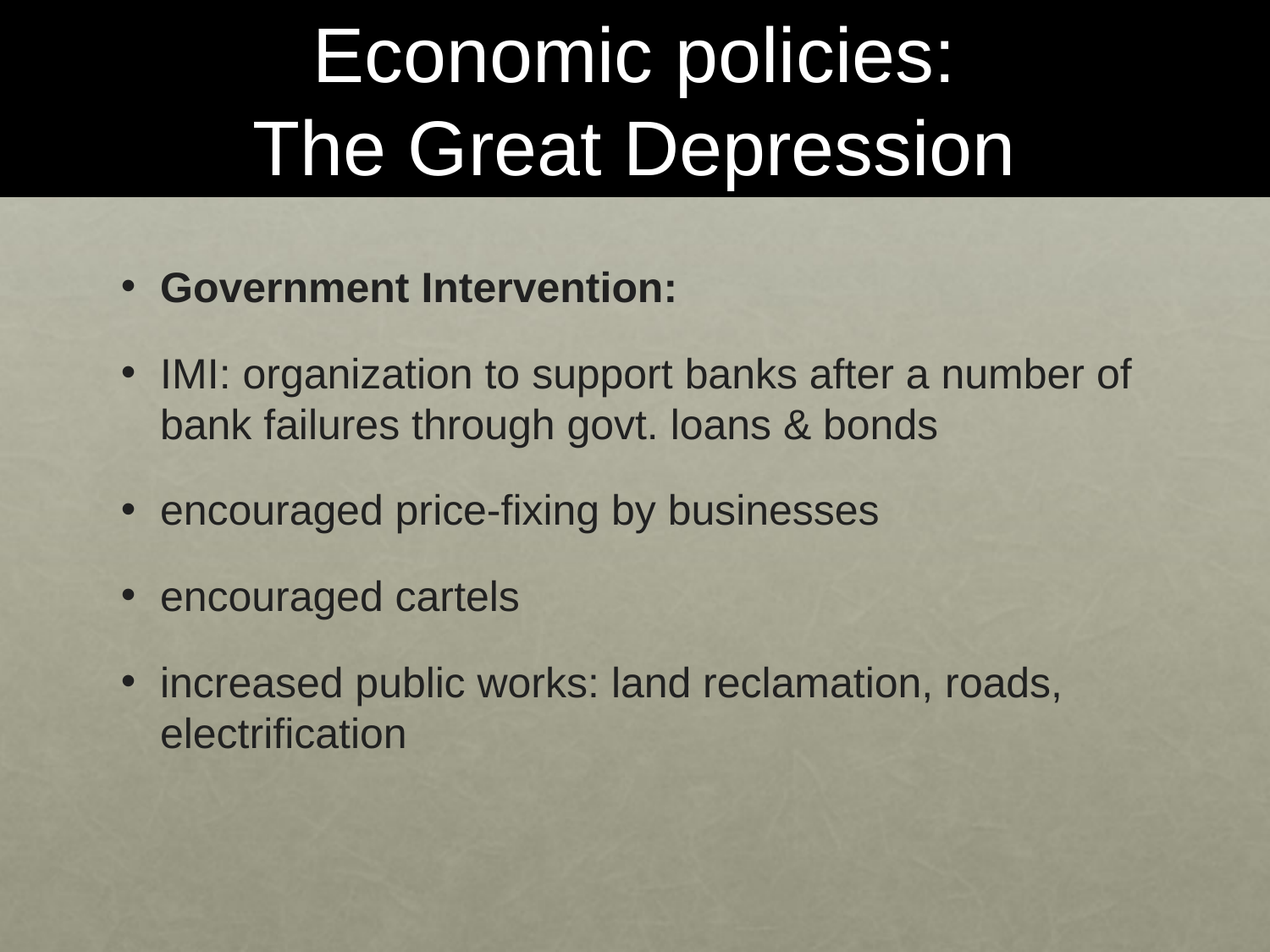

# Economic policies: The Great Depression
Government Intervention:
IMI: organization to support banks after a number of bank failures through govt. loans & bonds
encouraged price-fixing by businesses
encouraged cartels
increased public works: land reclamation, roads, electrification